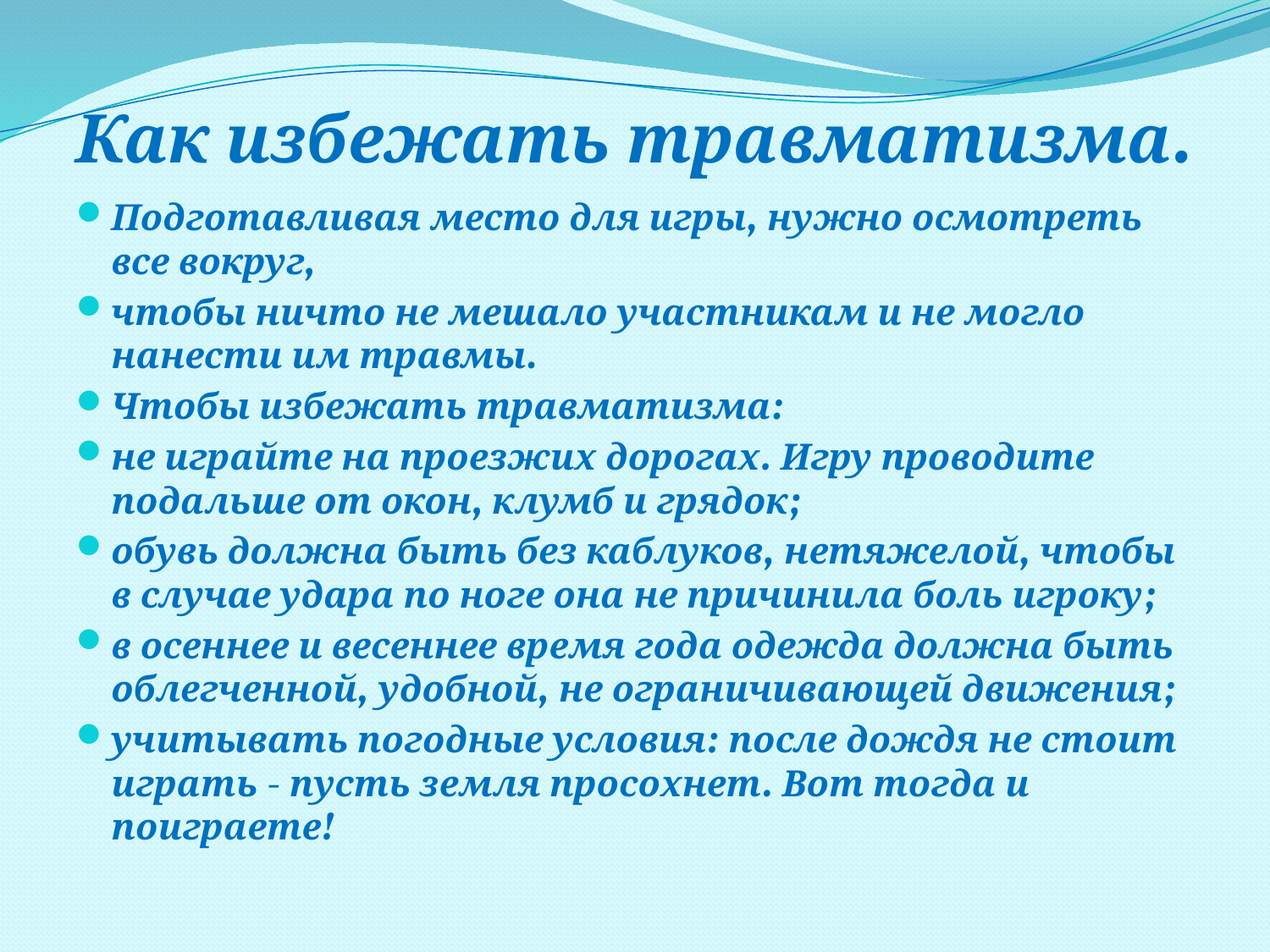

# Как избежать травматизма.
Подготавливая место для игры, нужно осмотреть все вокруг,
чтобы ничто не мешало участникам и не могло нанести им травмы.
Чтобы избежать травматизма:
не играйте на проезжих дорогах. Игру проводите подальше от окон, клумб и грядок;
обувь должна быть без каблуков, нетяжелой, чтобы в случае удара по ноге она не причинила боль игроку;
в осеннее и весеннее время года одежда должна быть облегченной, удобной, не ограничивающей движения;
учитывать погодные условия: после дождя не стоит играть - пусть земля просохнет. Вот тогда и поиграете!